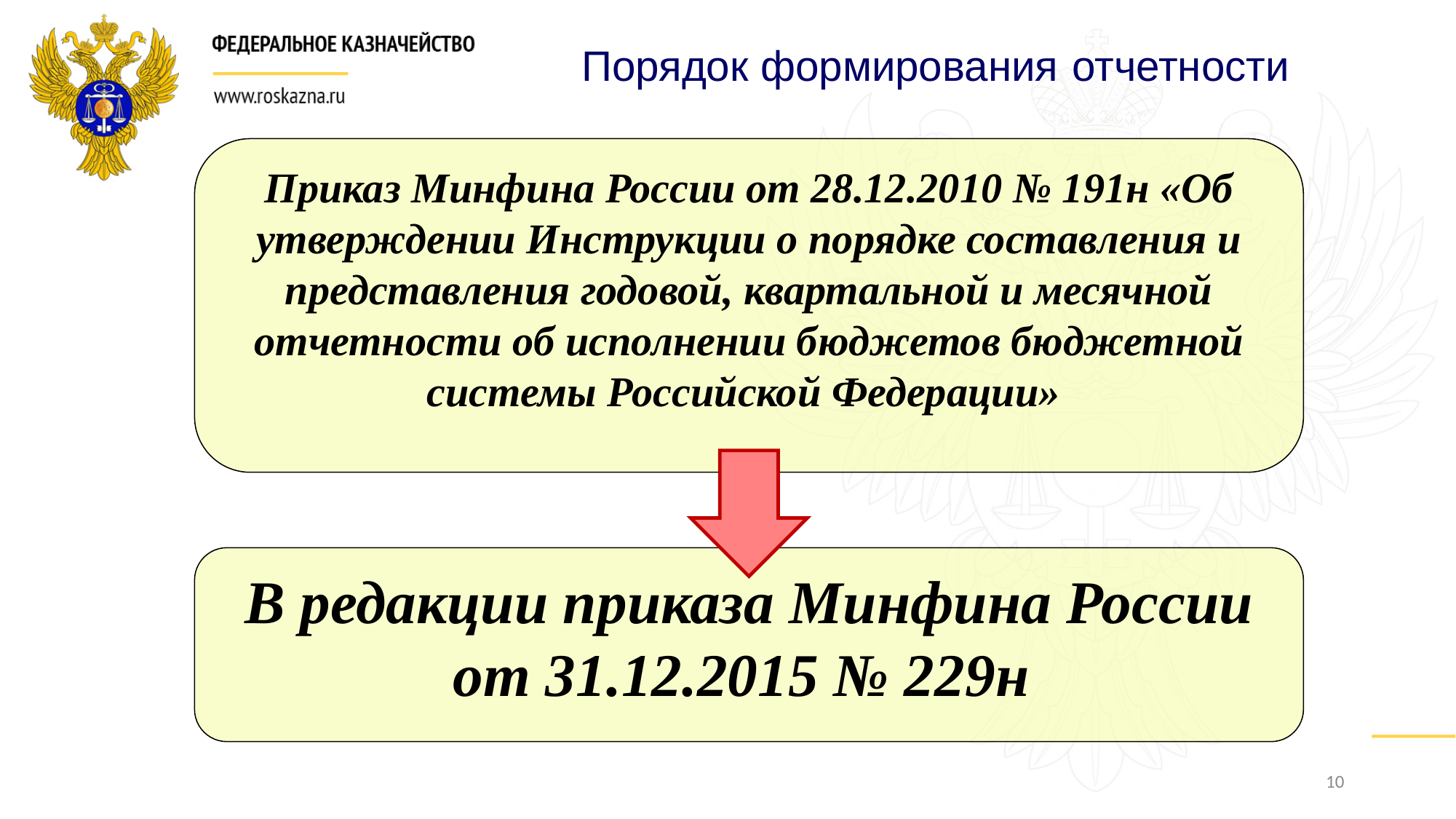

Порядок формирования отчетности
Приказ Минфина России от 28.12.2010 № 191н «Об утверждении Инструкции о порядке составления и представления годовой, квартальной и месячной отчетности об исполнении бюджетов бюджетной системы Российской Федерации»

В редакции приказа Минфина России от 31.12.2015 № 229н
10